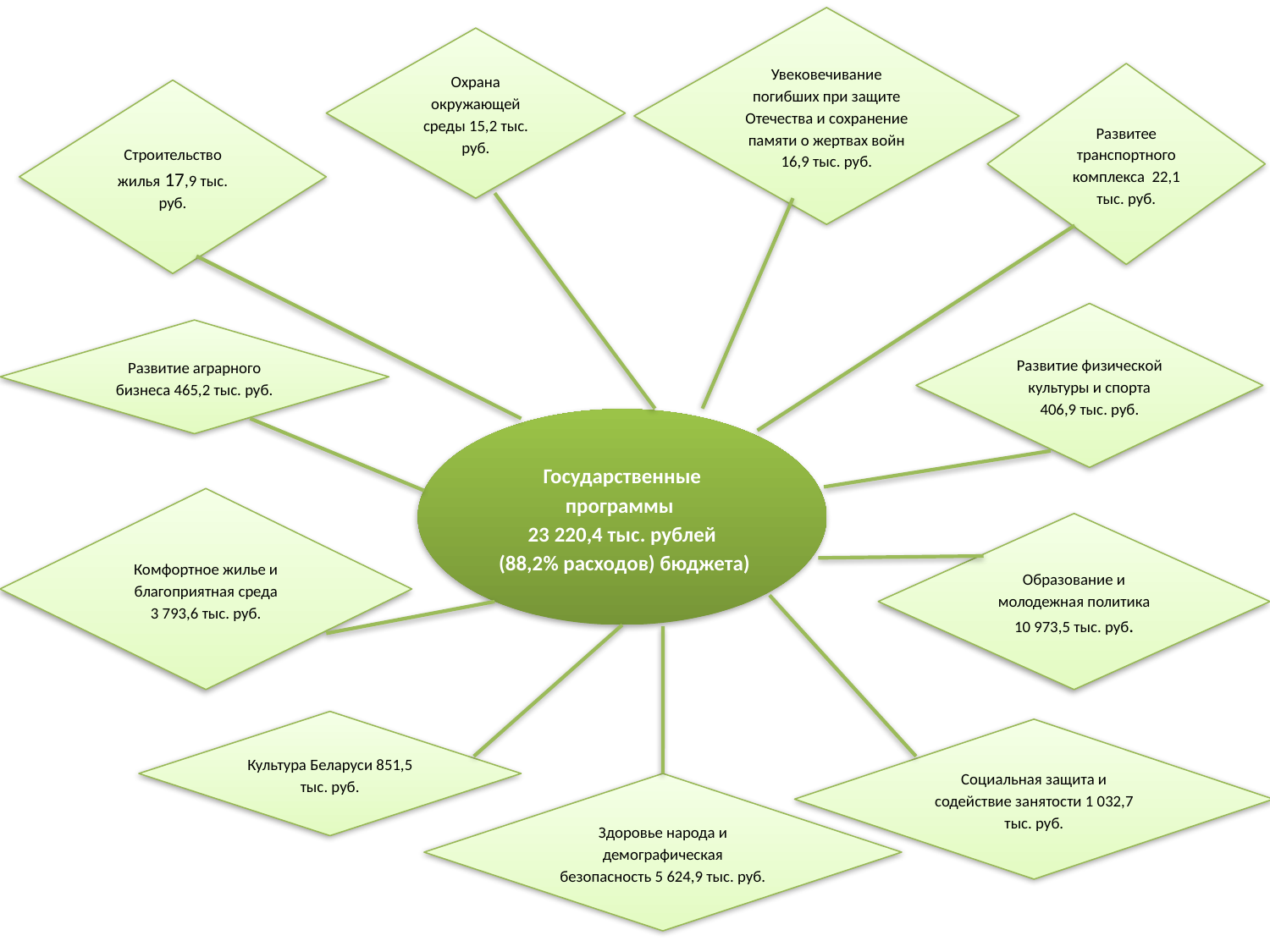

Увековечивание погибших при защите Отечества и сохранение памяти о жертвах войн 16,9 тыс. руб.
Охрана окружающей среды 15,2 тыс. руб.
Развитее транспортного комплекса  22,1 тыс. руб.
Строительство жилья 17,9 тыс. руб.
Развитие физической культуры и спорта 406,9 тыс. руб.
Развитие аграрного бизнеса 465,2 тыс. руб.
Государственные программы
23 220,4 тыс. рублей
 (88,2% расходов) бюджета)
Комфортное жилье и благоприятная среда 3 793,6 тыс. руб.
Образование и молодежная политика 10 973,5 тыс. руб.
Культура Беларуси 851,5 тыс. руб.
Социальная защита и содействие занятости 1 032,7 тыс. руб.
Здоровье народа и демографическая безопасность 5 624,9 тыс. руб.